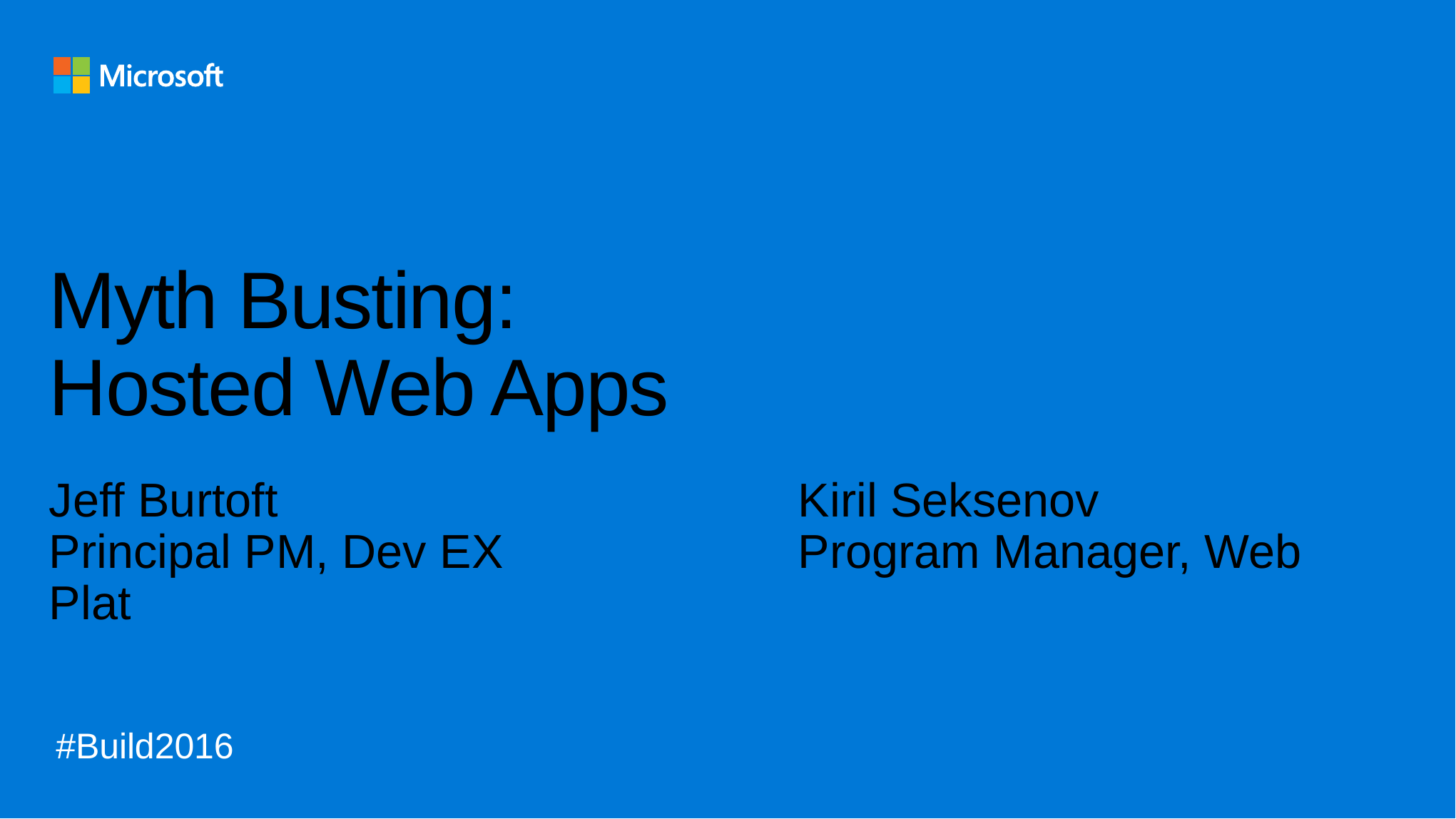

# Myth Busting: Hosted Web Apps
Jeff Burtoft					Kiril Seksenov
Principal PM, Dev EX			Program Manager, Web Plat